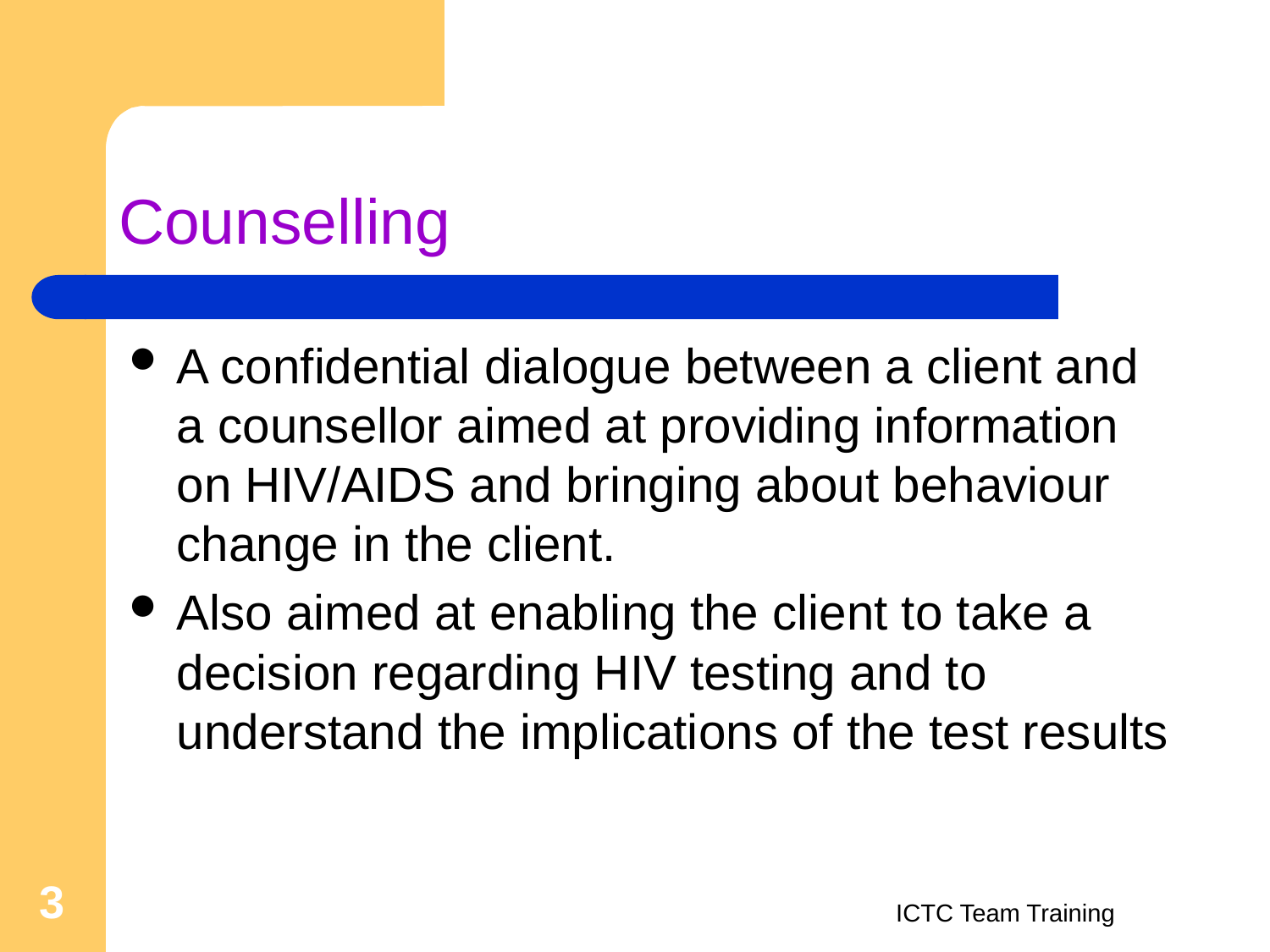

# Counselling
A confidential dialogue between a client and a counsellor aimed at providing information on HIV/AIDS and bringing about behaviour change in the client.
Also aimed at enabling the client to take a decision regarding HIV testing and to understand the implications of the test results
3
ICTC Team Training